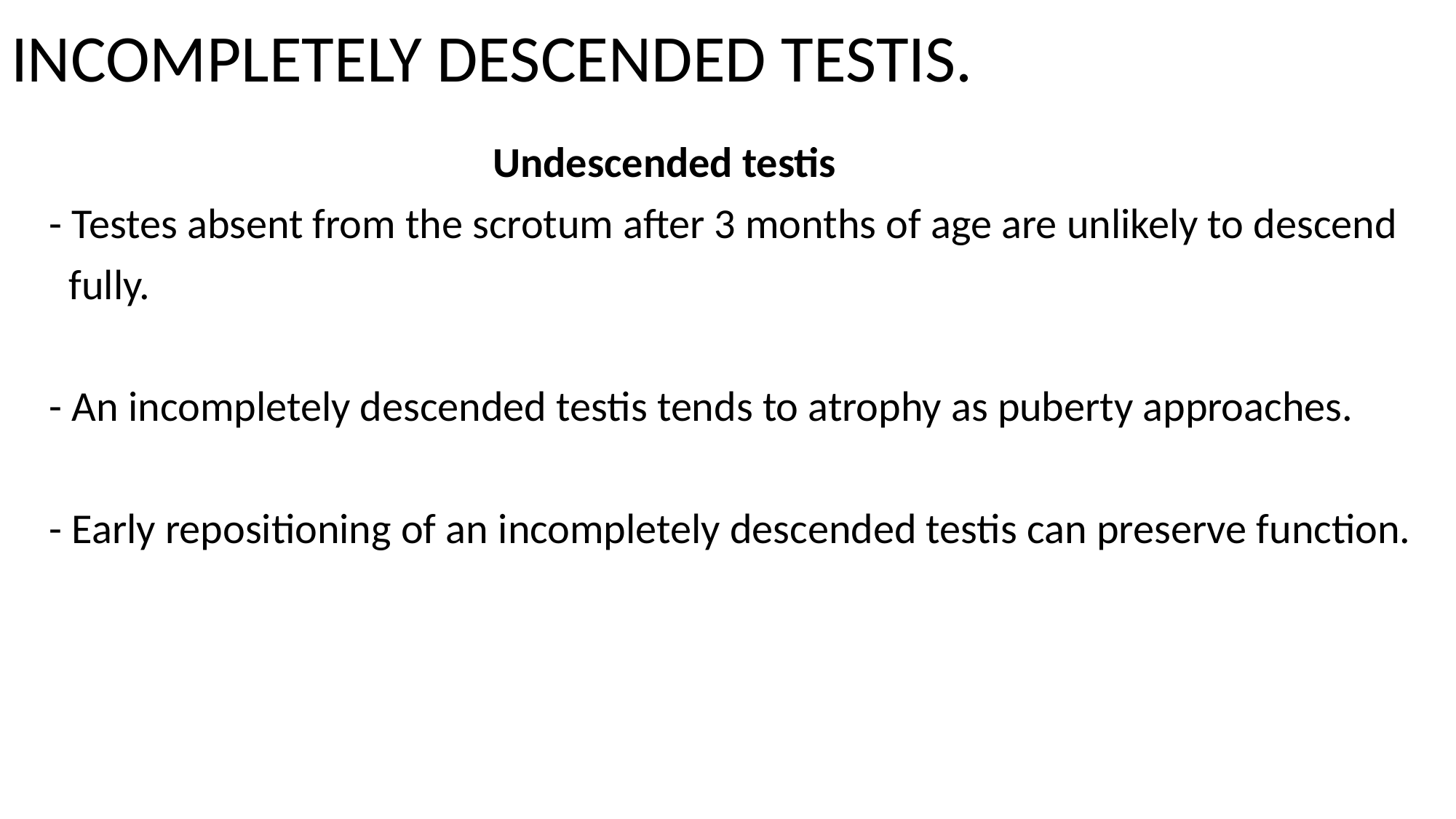

# INCOMPLETELY DESCENDED TESTIS.
                                                  Undescended testis
    - Testes absent from the scrotum after 3 months of age are unlikely to descend
      fully.

    - An incompletely descended testis tends to atrophy as puberty approaches.

    - Early repositioning of an incompletely descended testis can preserve function.